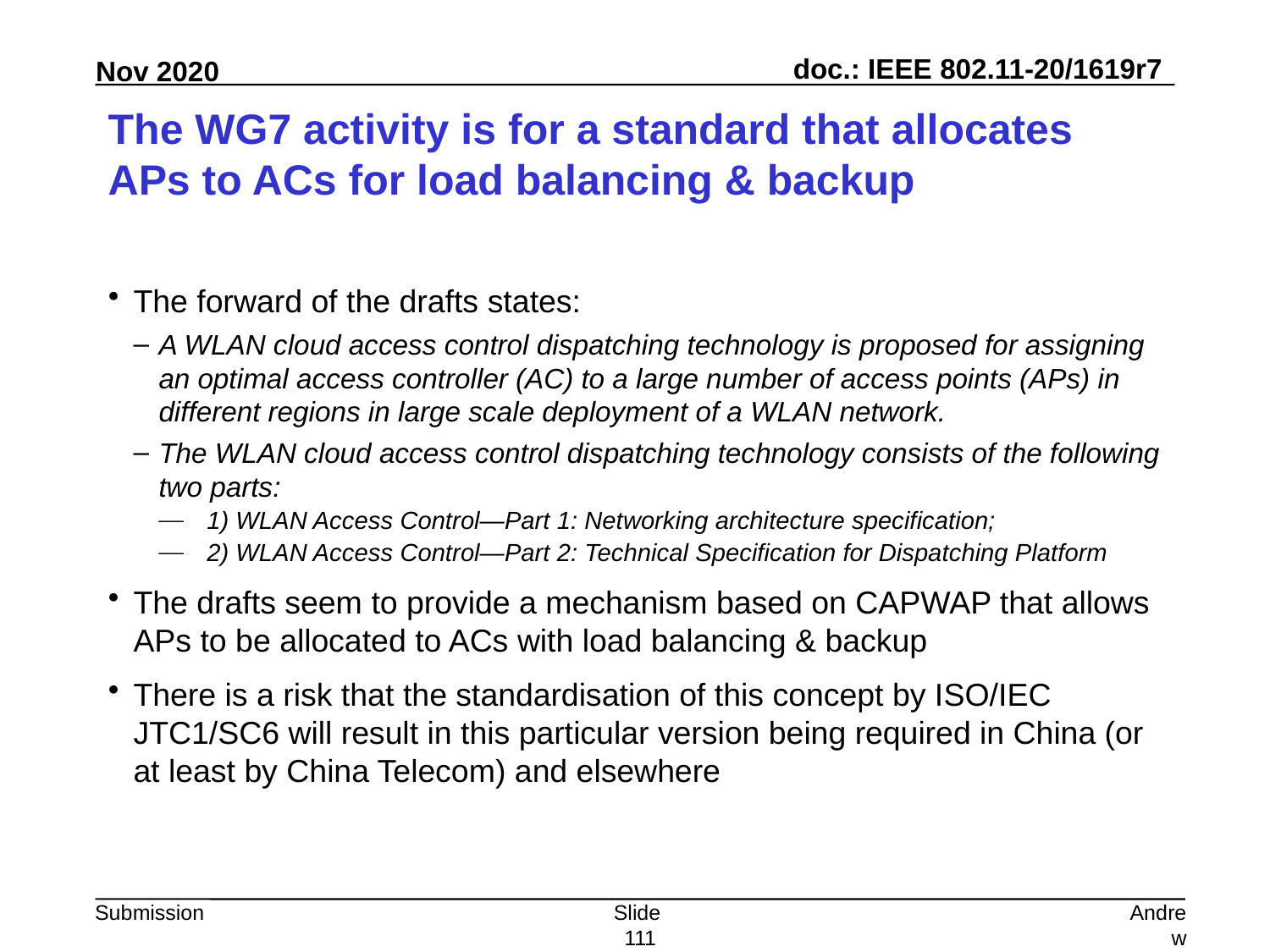

# The WG7 activity is for a standard that allocates APs to ACs for load balancing & backup
The forward of the drafts states:
A WLAN cloud access control dispatching technology is proposed for assigning an optimal access controller (AC) to a large number of access points (APs) in different regions in large scale deployment of a WLAN network.
The WLAN cloud access control dispatching technology consists of the following two parts:
1) WLAN Access Control—Part 1: Networking architecture specification;
2) WLAN Access Control—Part 2: Technical Specification for Dispatching Platform
The drafts seem to provide a mechanism based on CAPWAP that allows APs to be allocated to ACs with load balancing & backup
There is a risk that the standardisation of this concept by ISO/IEC JTC1/SC6 will result in this particular version being required in China (or at least by China Telecom) and elsewhere

Slide 111
Andrew Myles, Cisco